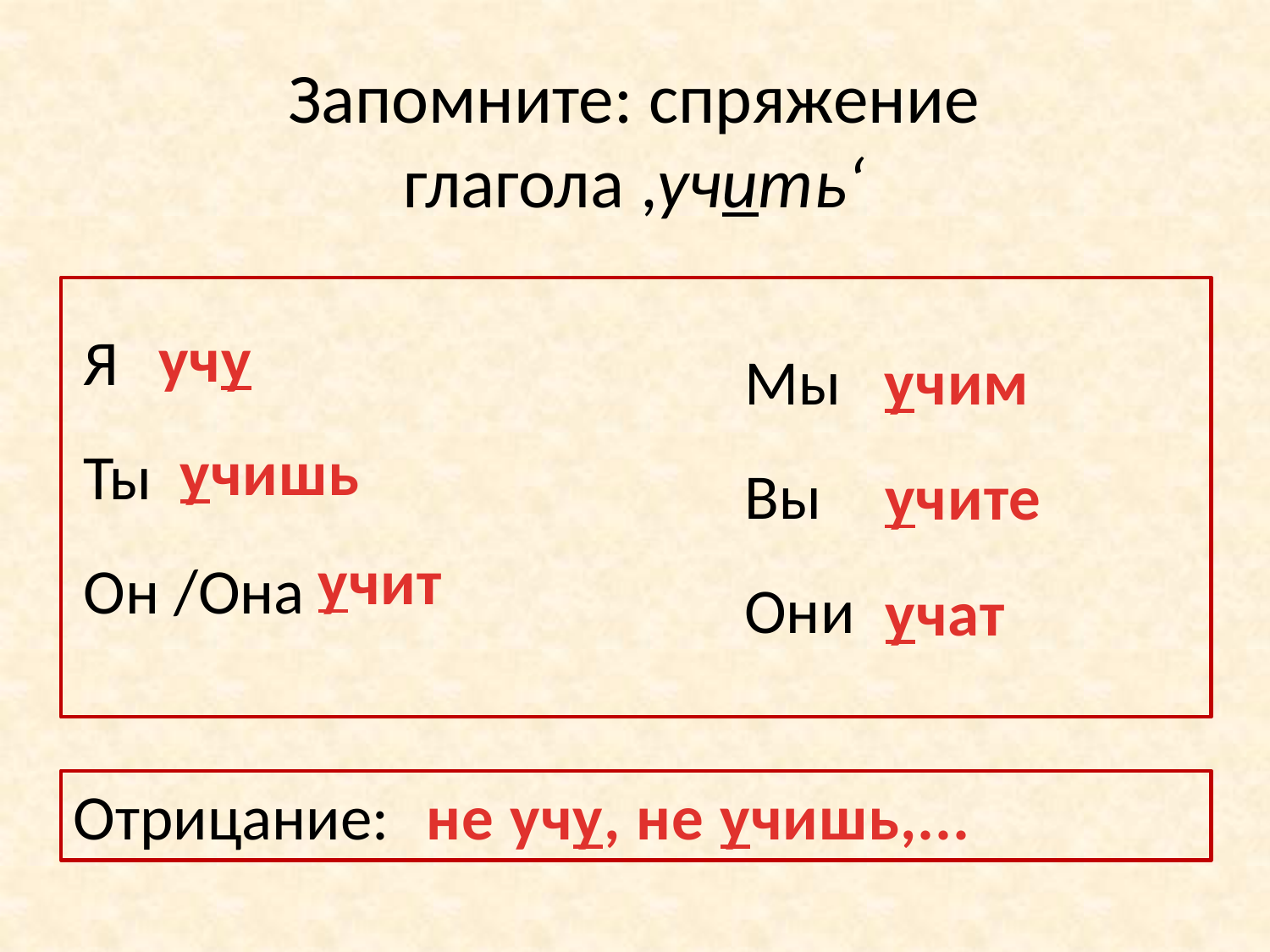

Запомните: спряжение глагола ,учить‘
учу

Я
Ты
Он /Она
Мы
Вы
Они
учим
учишь
учите
учит
учат

не учу, не учишь,...
Отрицание: